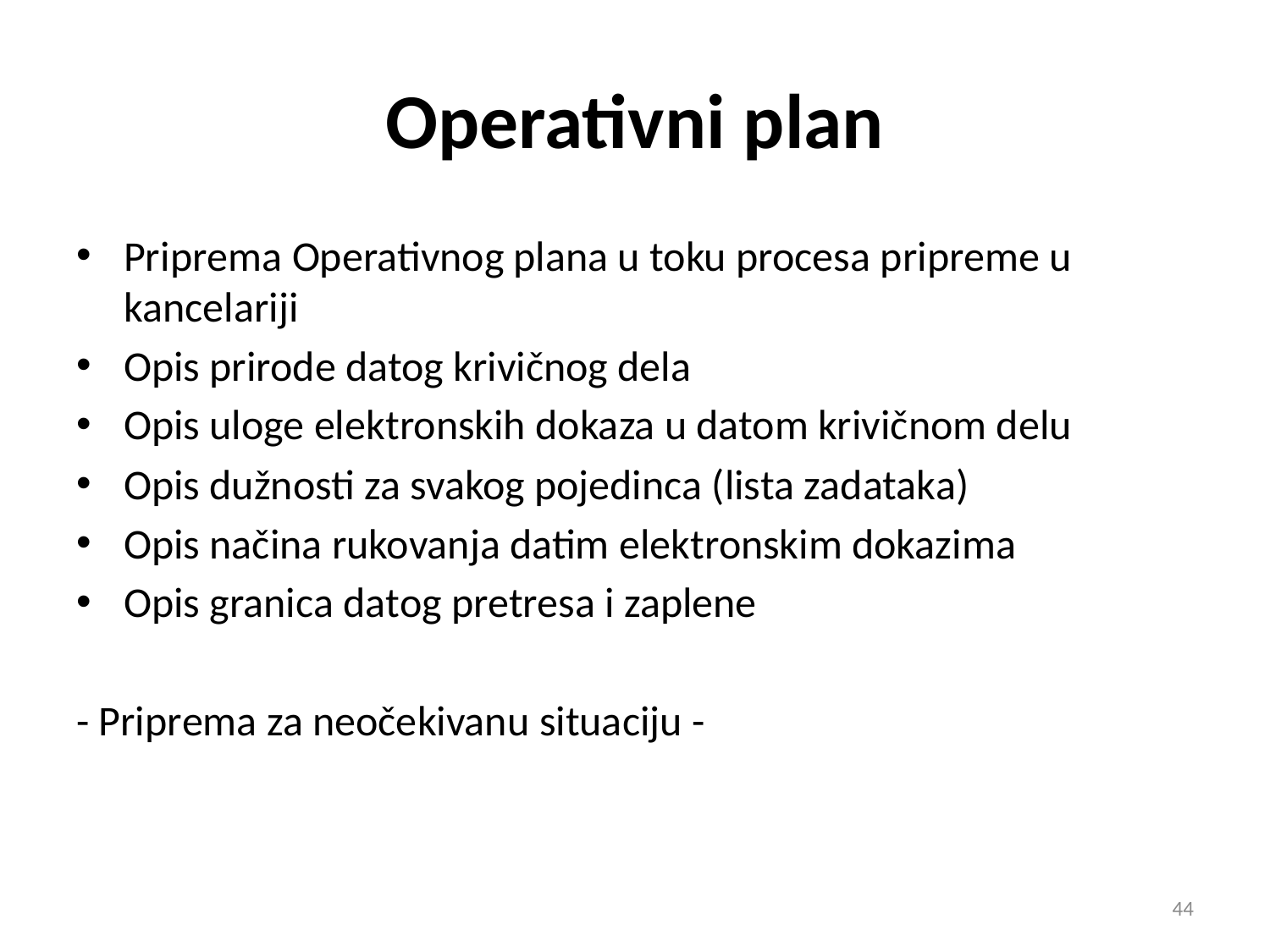

# Operativni plan
Priprema Operativnog plana u toku procesa pripreme u kancelariji
Opis prirode datog krivičnog dela
Opis uloge elektronskih dokaza u datom krivičnom delu
Opis dužnosti za svakog pojedinca (lista zadataka)
Opis načina rukovanja datim elektronskim dokazima
Opis granica datog pretresa i zaplene

- Priprema za neočekivanu situaciju -

44